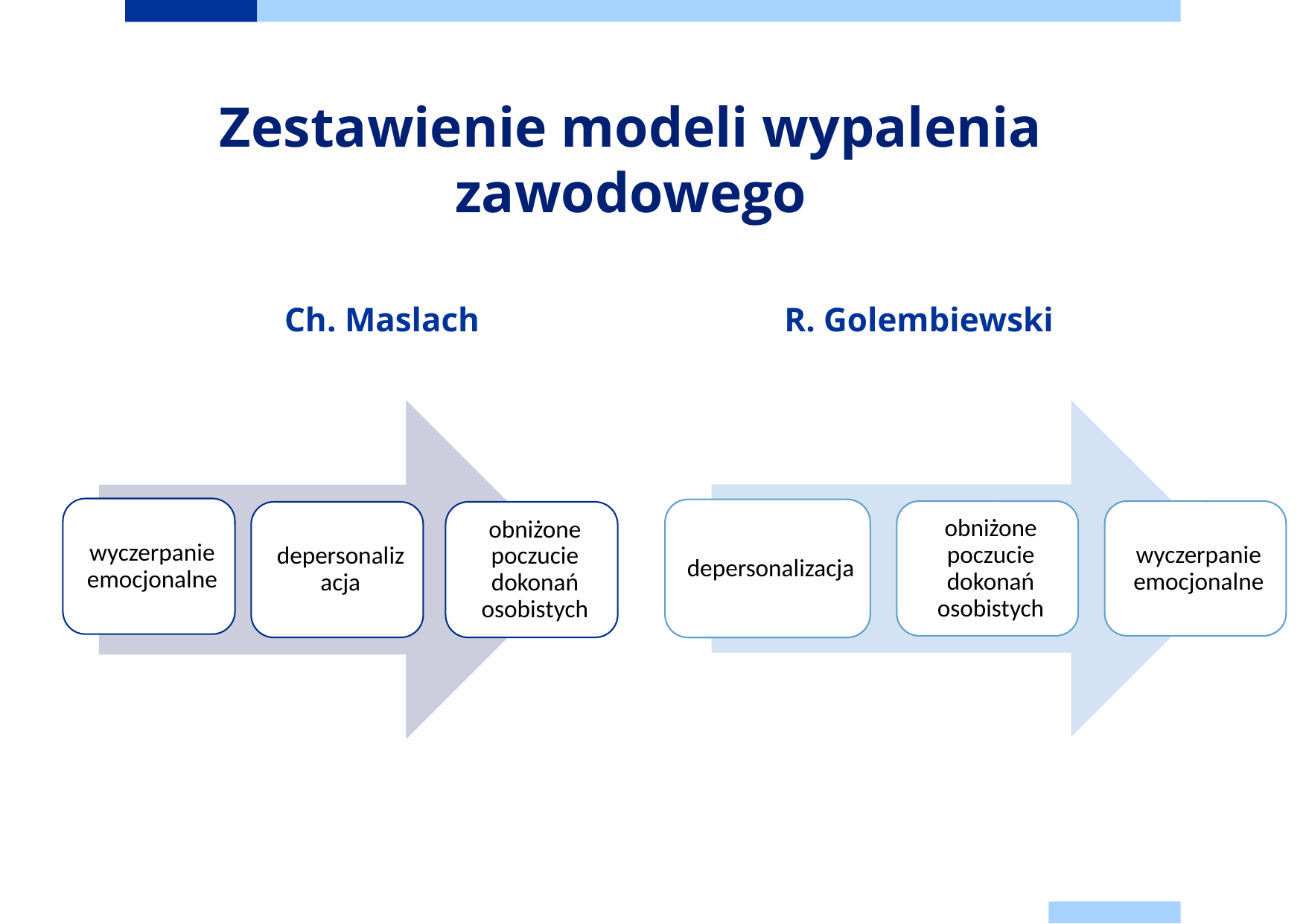

# Zestawienie modeli wypalenia zawodowego
Ch. Maslach
R. Golembiewski
wyczerpanie emocjonalne
depersonalizacja
obniżone poczucie dokonań osobistych
depersonalizacja
obniżone poczucie dokonań osobistych
wyczerpanie emocjonalne